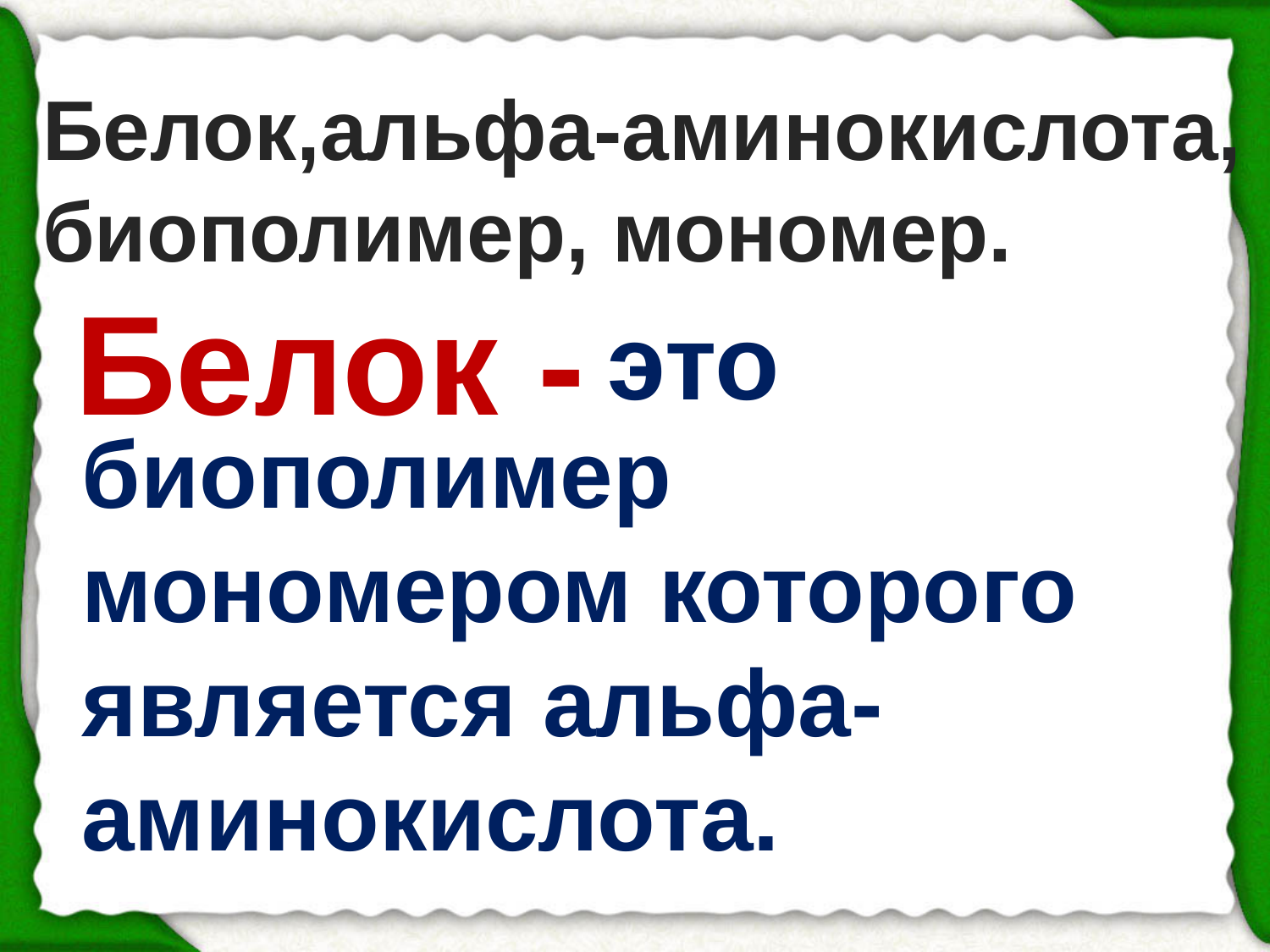

Белок,альфа-аминокислота, биополимер, мономер.
Белок -
это
биополимер мономером которого является альфа-аминокислота.